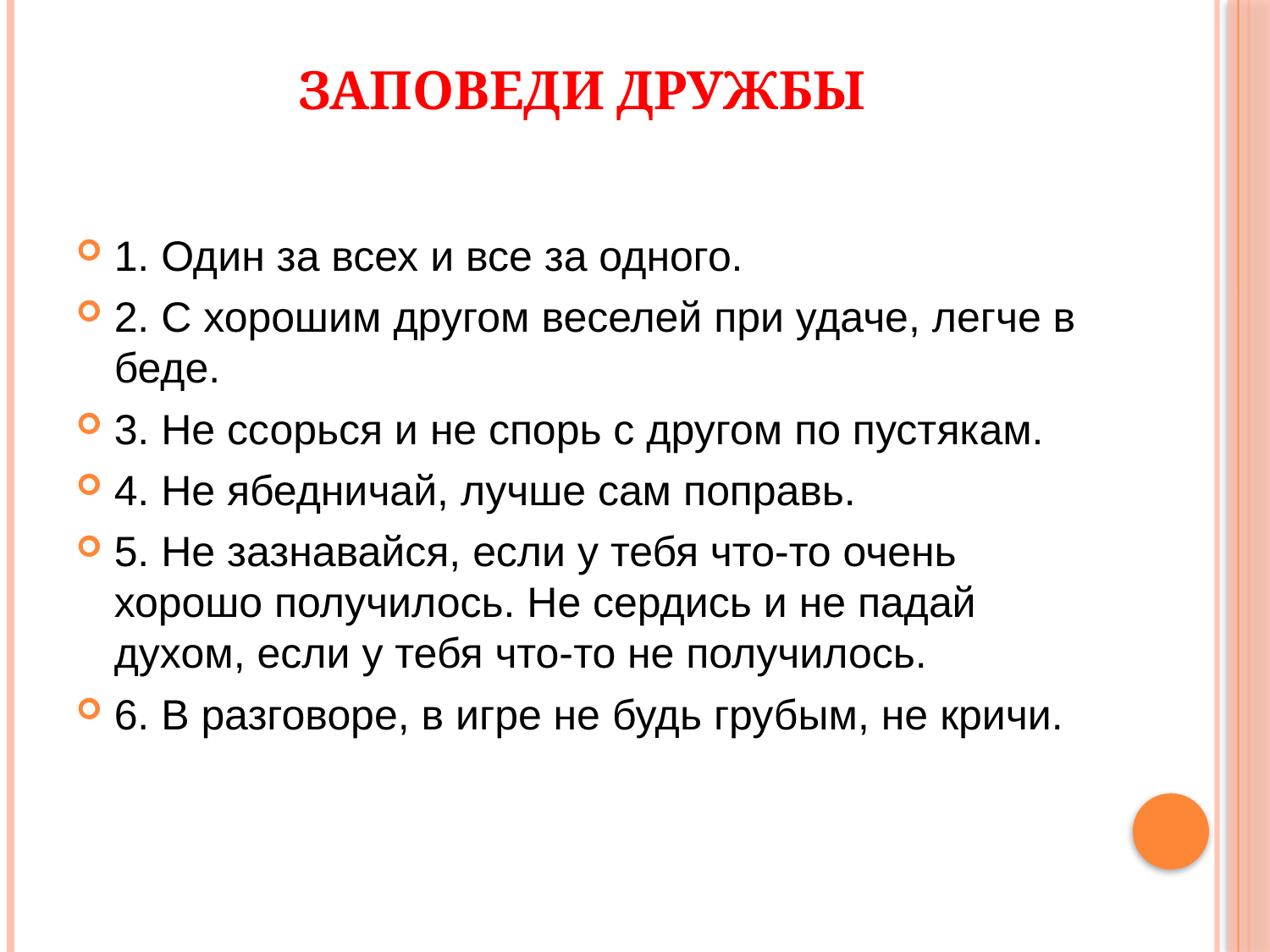

# заповеди дружбы
1. Один за всех и все за одного.
2. С хорошим другом веселей при удаче, легче в беде.
3. Не ссорься и не спорь с другом по пустякам.
4. Не ябедничай, лучше сам поправь.
5. Не зазнавайся, если у тебя что-то очень хорошо получилось. Не сердись и не падай духом, если у тебя что-то не получилось.
6. В разговоре, в игре не будь грубым, не кричи.